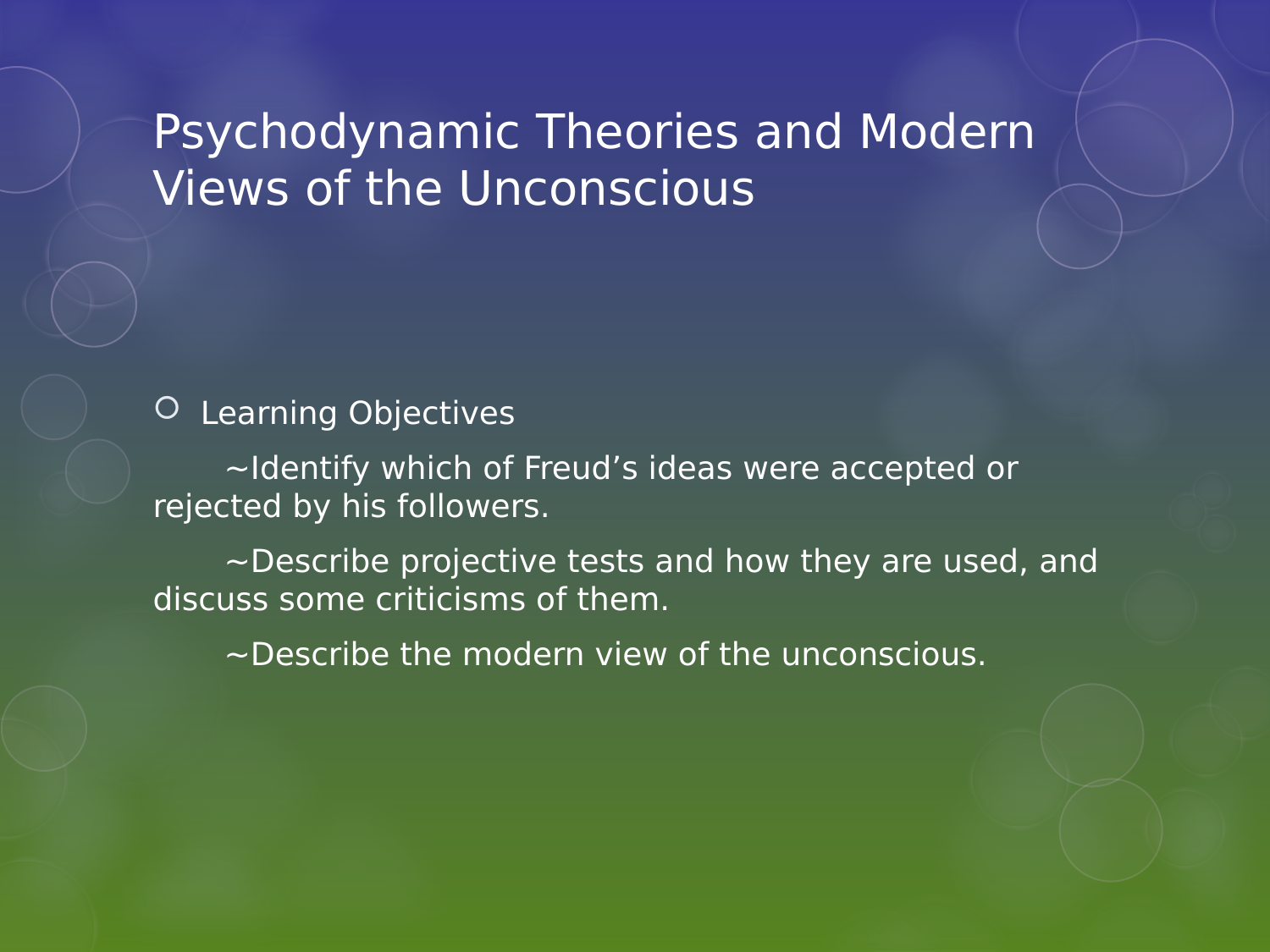

# Psychodynamic Theories and Modern Views of the Unconscious
Learning Objectives
       ~Identify which of Freud’s ideas were accepted or rejected by his followers.
       ~Describe projective tests and how they are used, and discuss some criticisms of them.
       ~Describe the modern view of the unconscious.